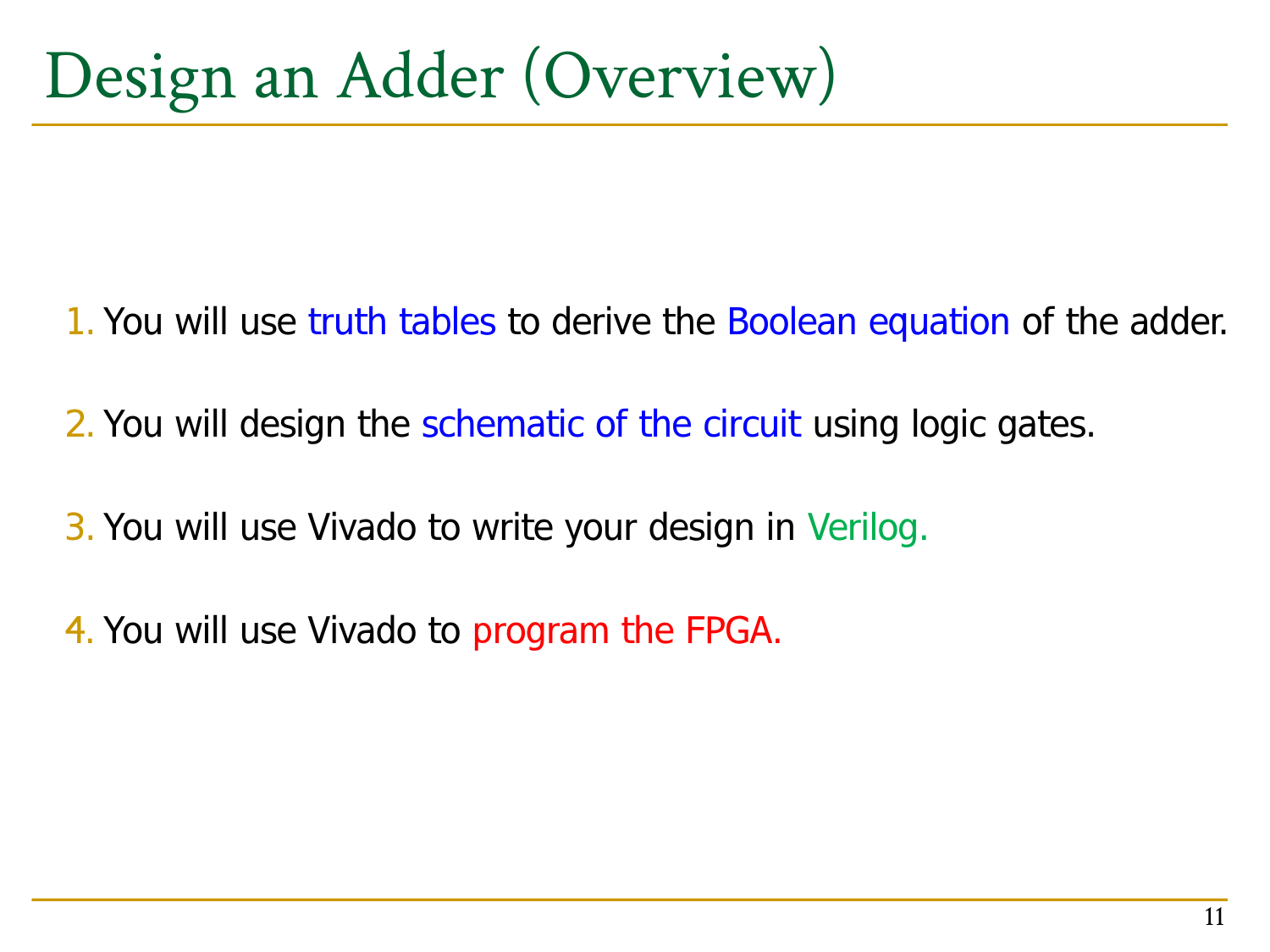

# Design an Adder (Overview)
You will use truth tables to derive the Boolean equation of the adder.
You will design the schematic of the circuit using logic gates.
You will use Vivado to write your design in Verilog.
You will use Vivado to program the FPGA.
11